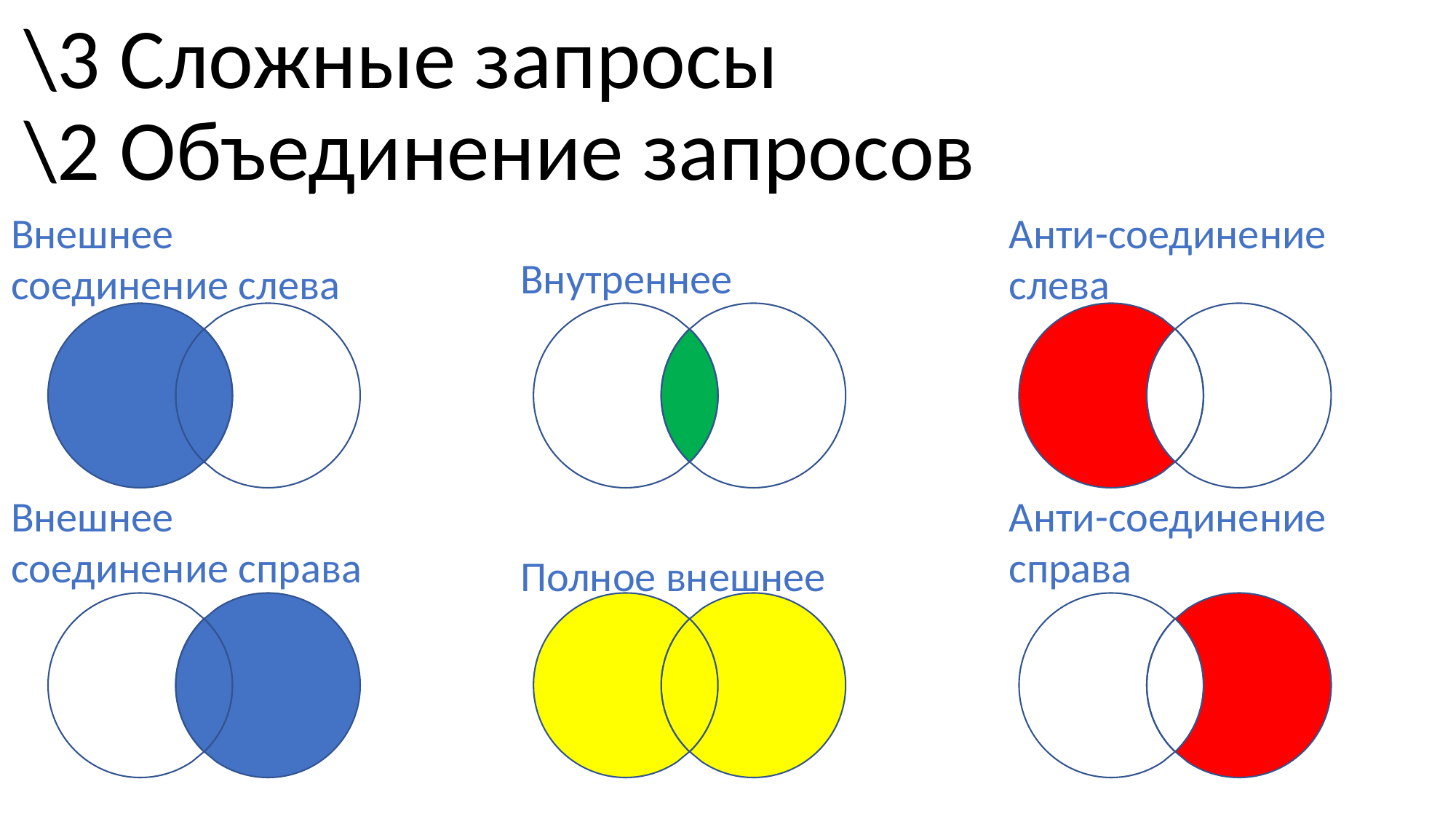

# \3 Сложные запросы \2 Объединение запросов
Внешнее соединение слева
Анти-соединение слева
Внутреннее

Внешнее соединение справа
Анти-соединение справа
Полное внешнее